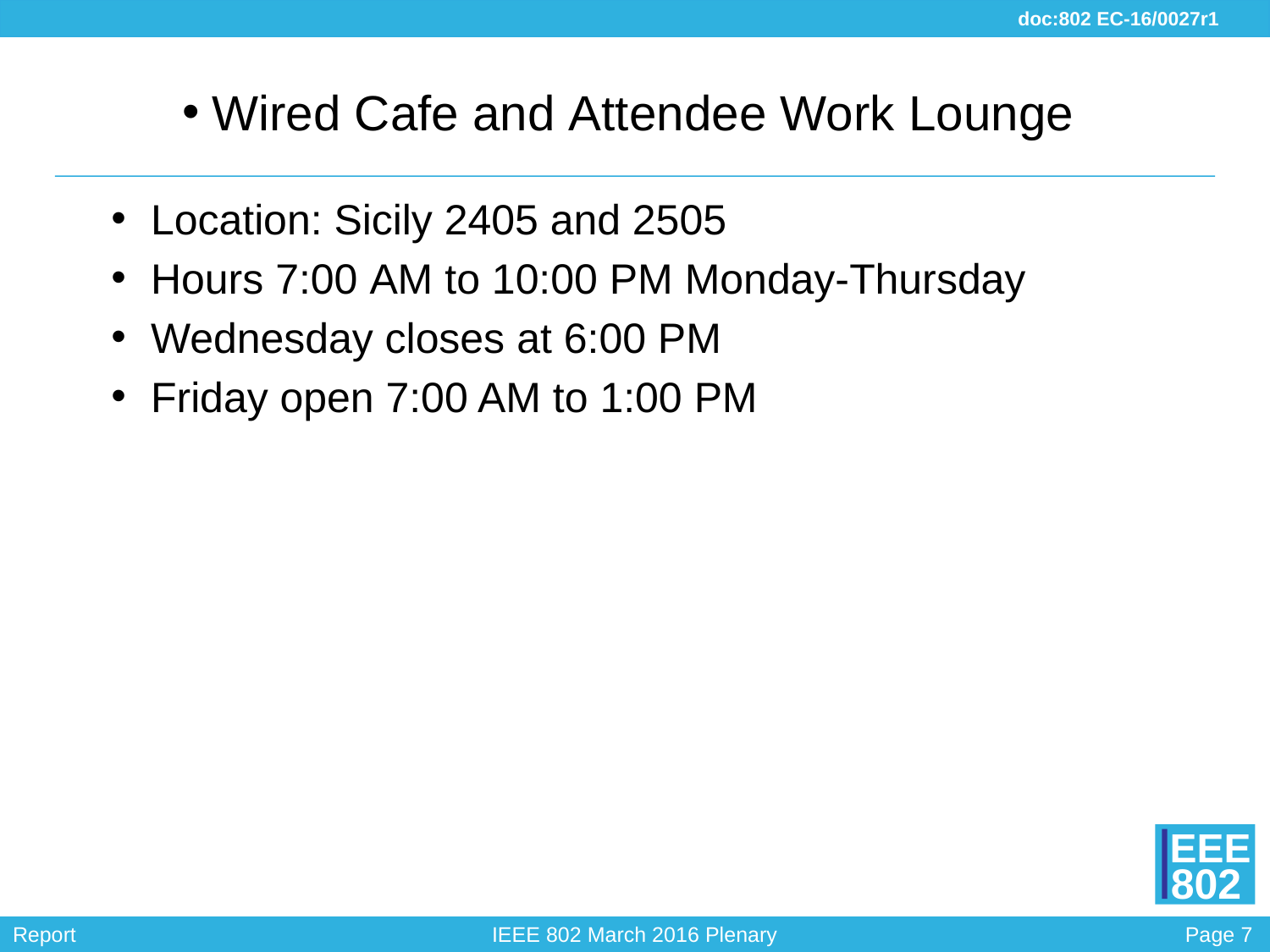

# Wired Cafe and Attendee Work Lounge
Location: Sicily 2405 and 2505
Hours 7:00 AM to 10:00 PM Monday-Thursday
Wednesday closes at 6:00 PM
Friday open 7:00 AM to 1:00 PM